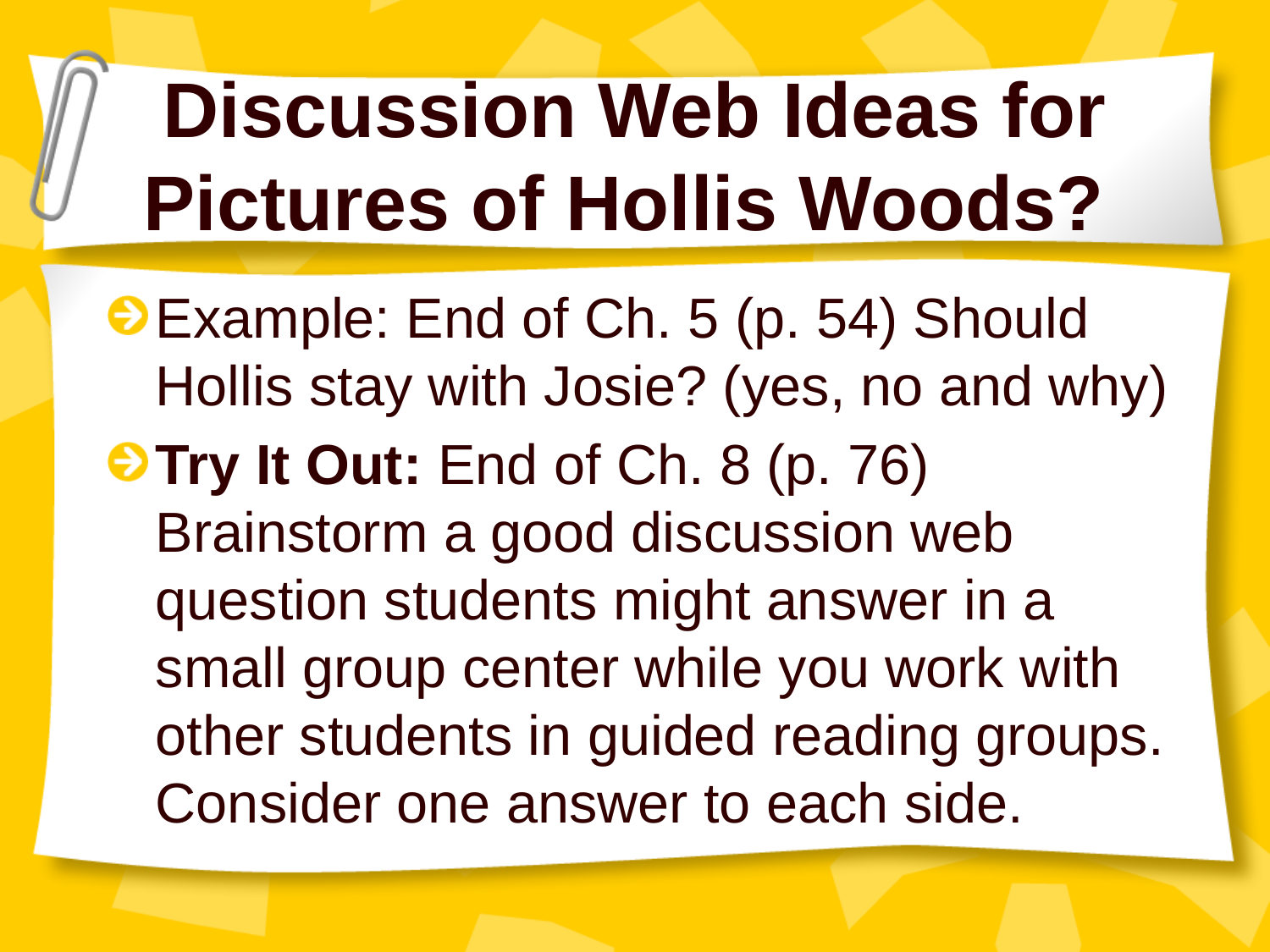

# Discussion Web Ideas for Pictures of Hollis Woods?
Example: End of Ch. 5 (p. 54) Should Hollis stay with Josie? (yes, no and why)
Try It Out: End of Ch. 8 (p. 76) Brainstorm a good discussion web question students might answer in a small group center while you work with other students in guided reading groups. Consider one answer to each side.